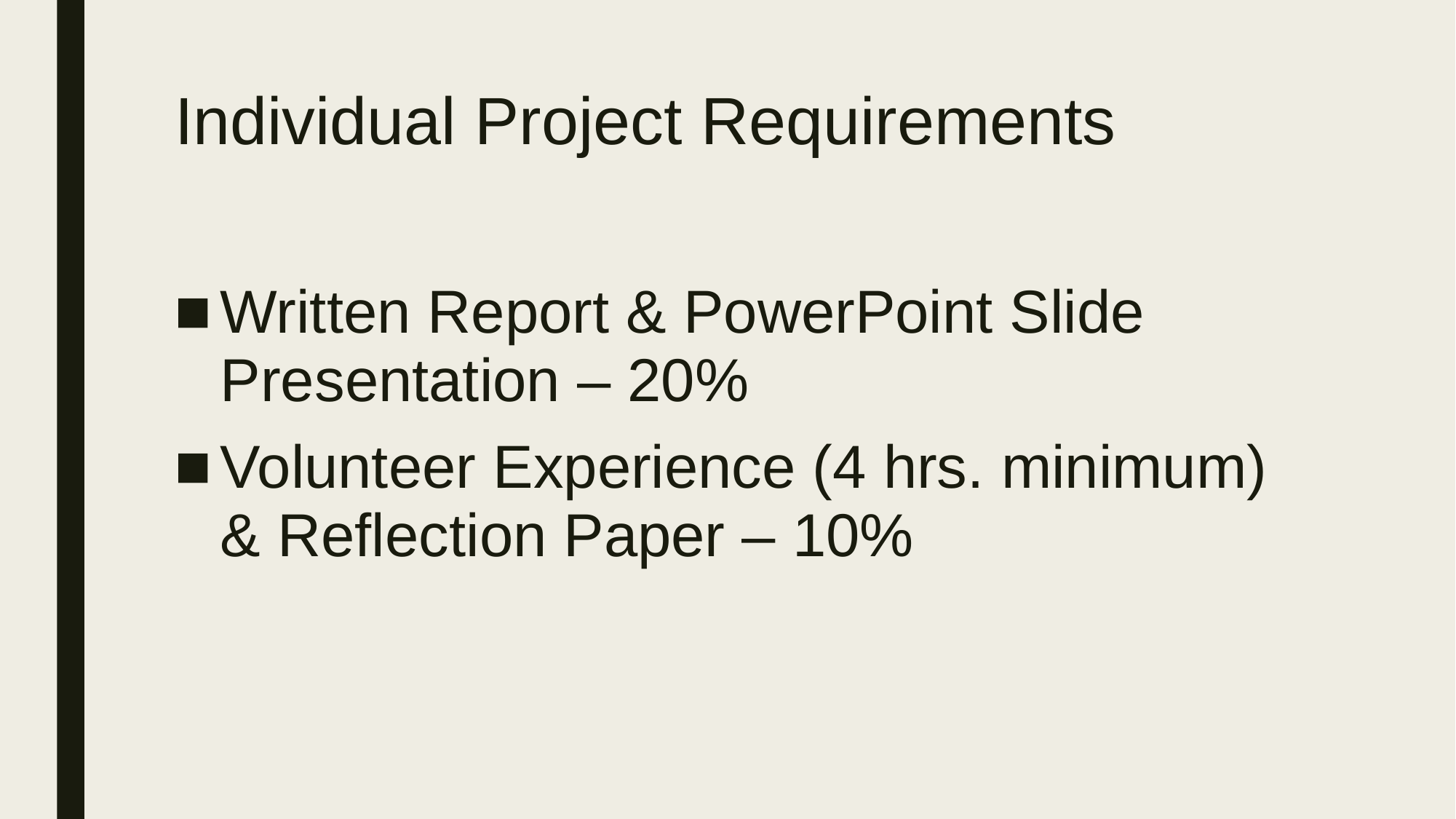

# Individual Project Requirements
Written Report & PowerPoint Slide Presentation – 20%
Volunteer Experience (4 hrs. minimum) & Reflection Paper – 10%